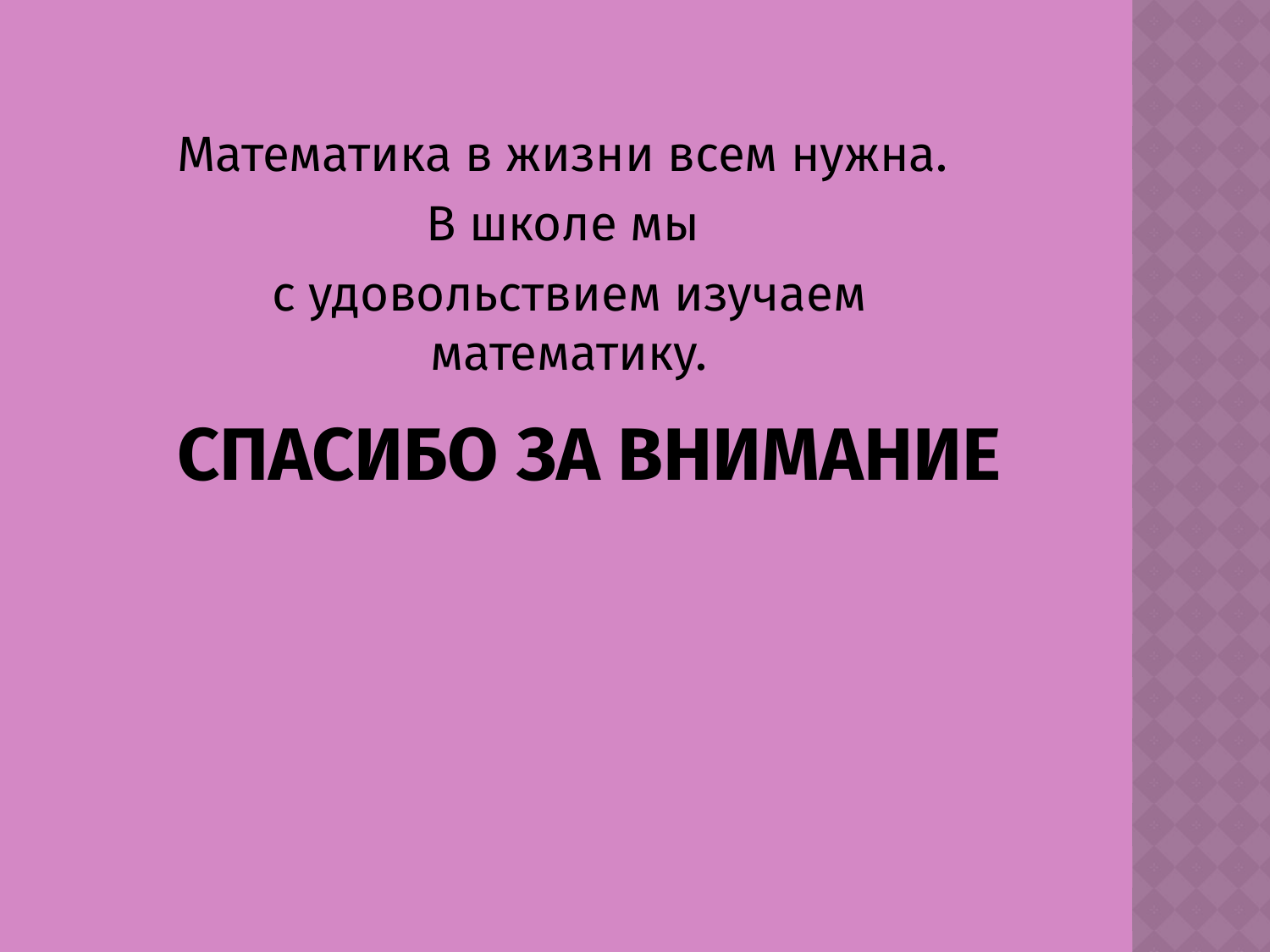

Математика в жизни всем нужна.
В школе мы
с удовольствием изучаем математику.
# Спасибо за внимание